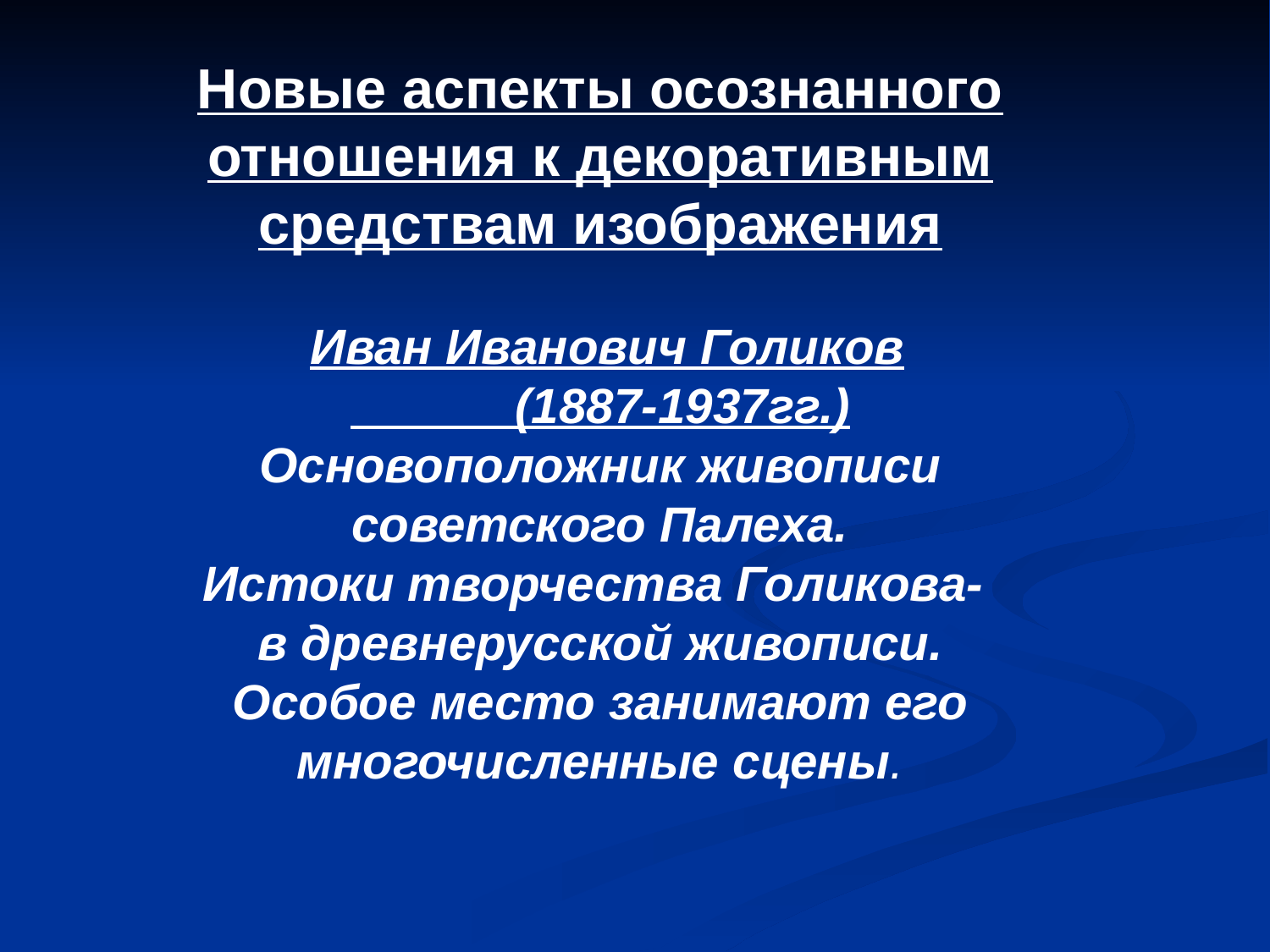

#
Новые аспекты осознанного отношения к декоративным
средствам изображения

 Иван Иванович Голиков
            (1887-1937гг.)
Основоположник живописи советского Палеха.
Истоки творчества Голикова-
в древнерусской живописи.
Особое место занимают его многочисленные сцены.